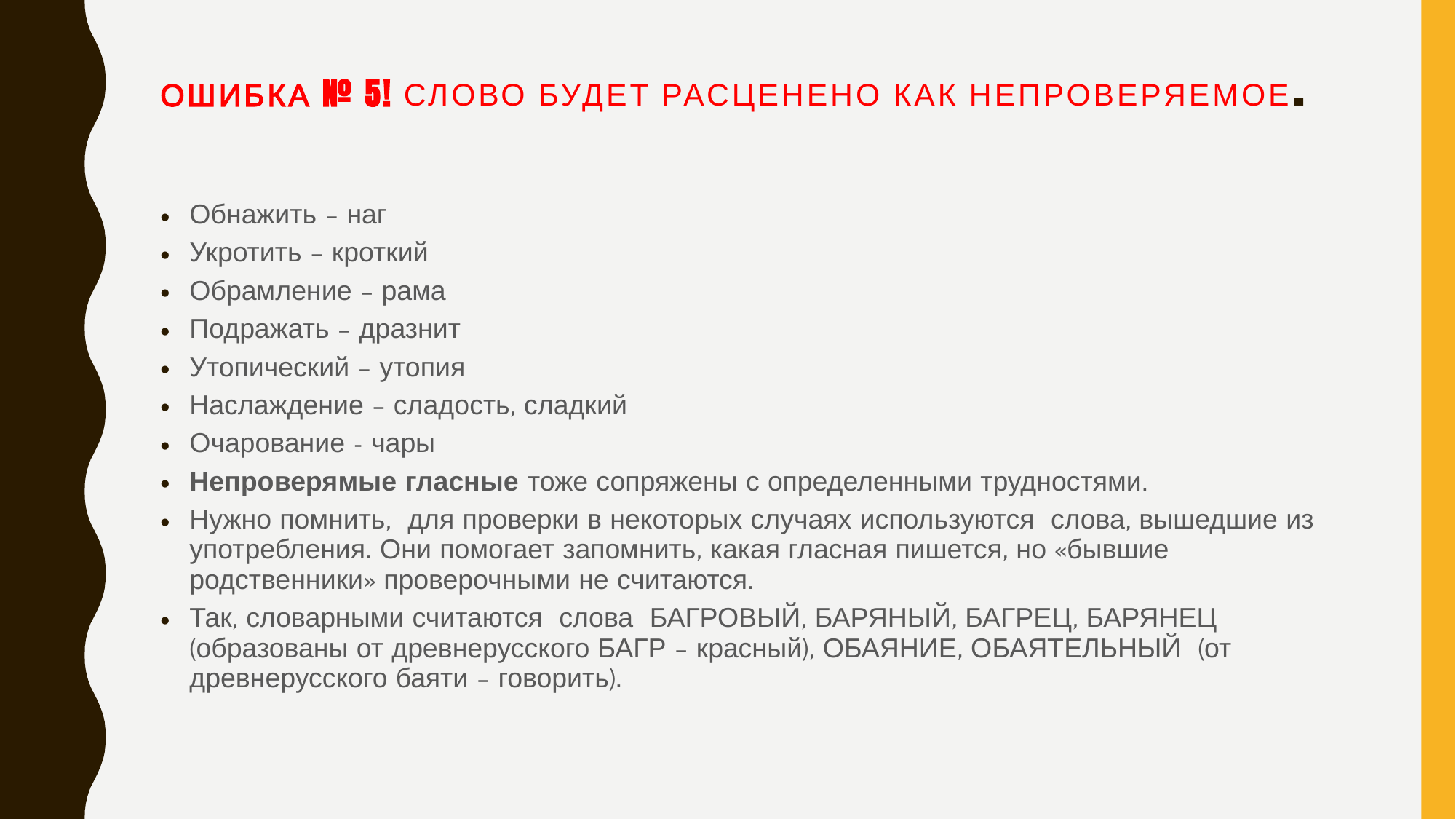

# ОШИБКА № 5! Слово будет расценено как непроверяемое.
Обнажить – наг
Укротить – кроткий
Обрамление – рама
Подражать – дразнит
Утопический – утопия
Наслаждение – сладость, сладкий
Очарование - чары
Непроверямые гласные тоже сопряжены с определенными трудностями.
Нужно помнить,  для проверки в некоторых случаях используются  слова, вышедшие из употребления. Они помогает запомнить, какая гласная пишется, но «бывшие родственники» проверочными не считаются.
Так, словарными считаются  слова  БАГРОВЫЙ, БАРЯНЫЙ, БАГРЕЦ, БАРЯНЕЦ  (образованы от древнерусского БАГР – красный), ОБАЯНИЕ, ОБАЯТЕЛЬНЫЙ  (от древнерусского баяти – говорить).